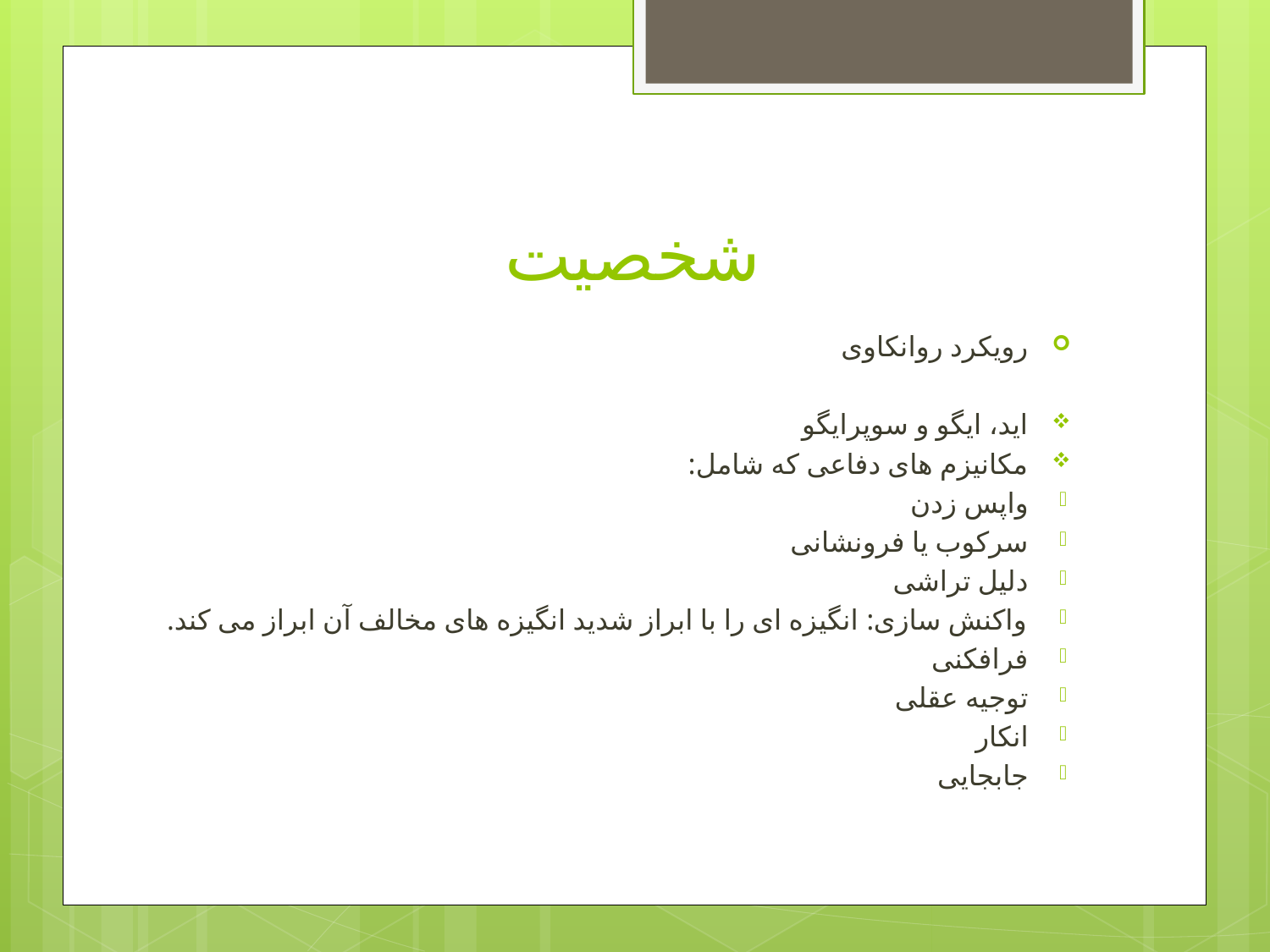

# شخصیت
رویکرد روانکاوی

اید، ایگو و سوپرایگو
مکانیزم های دفاعی که شامل:
واپس زدن
سرکوب یا فرونشانی
دلیل تراشی
واکنش سازی: انگیزه ای را با ابراز شدید انگیزه های مخالف آن ابراز می کند.
فرافکنی
توجیه عقلی
انکار
جابجایی